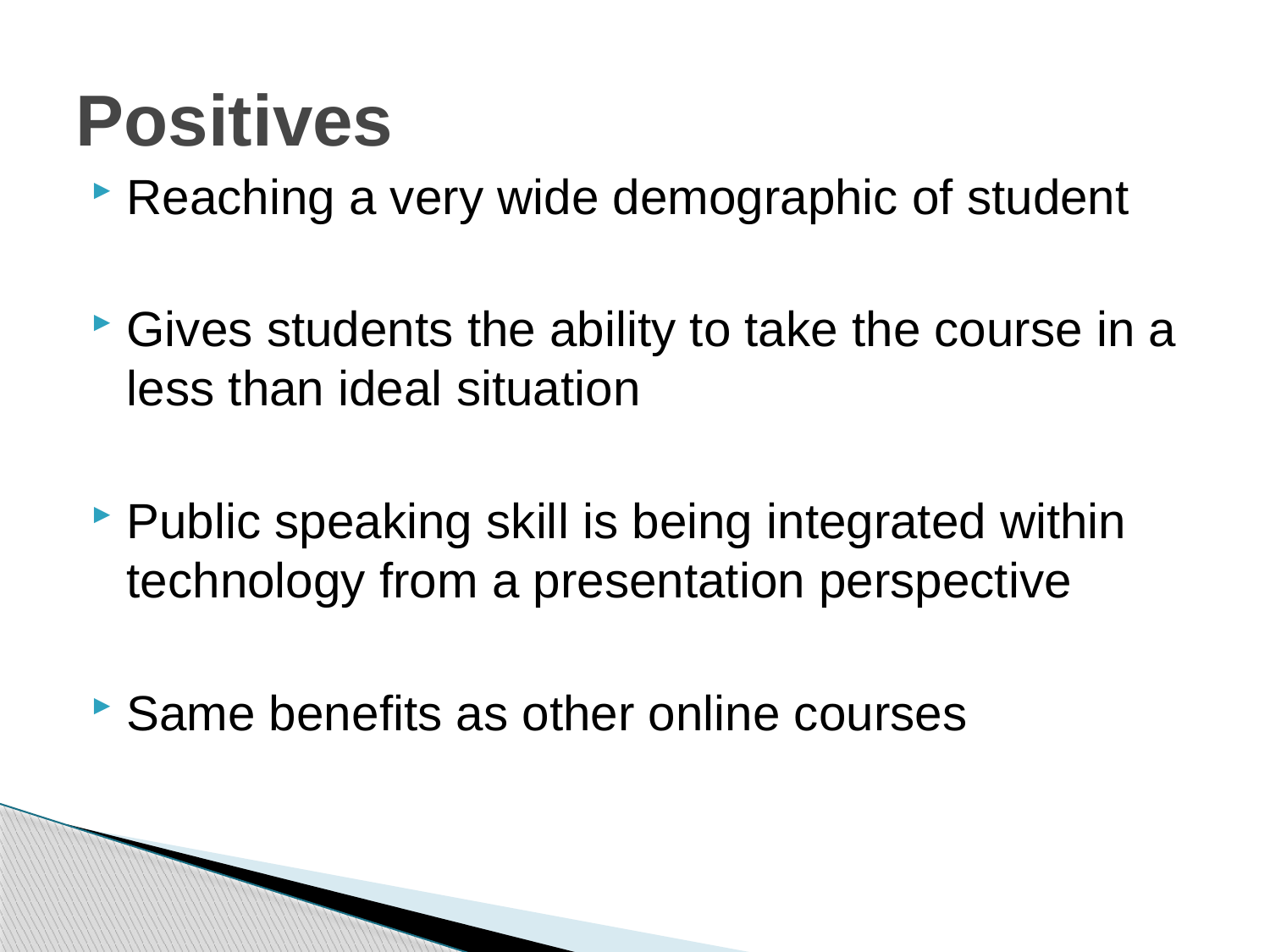

# Positives
Reaching a very wide demographic of student

Gives students the ability to take the course in a less than ideal situation

Public speaking skill is being integrated within technology from a presentation perspective

Same benefits as other online courses